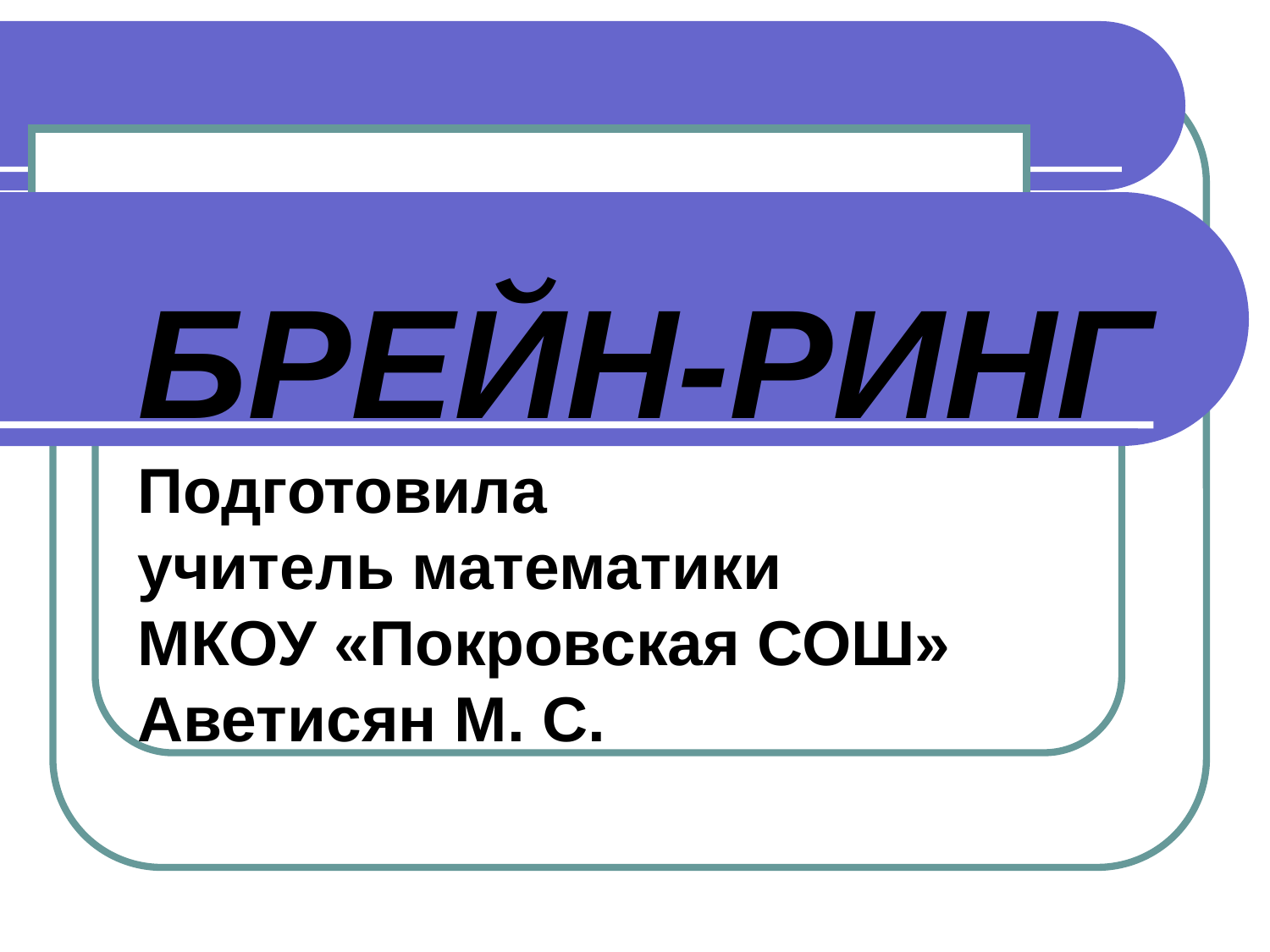

# БРЕЙН-РИНГ Подготовила учитель математики МКОУ «Покровская СОШ» Аветисян М. С.